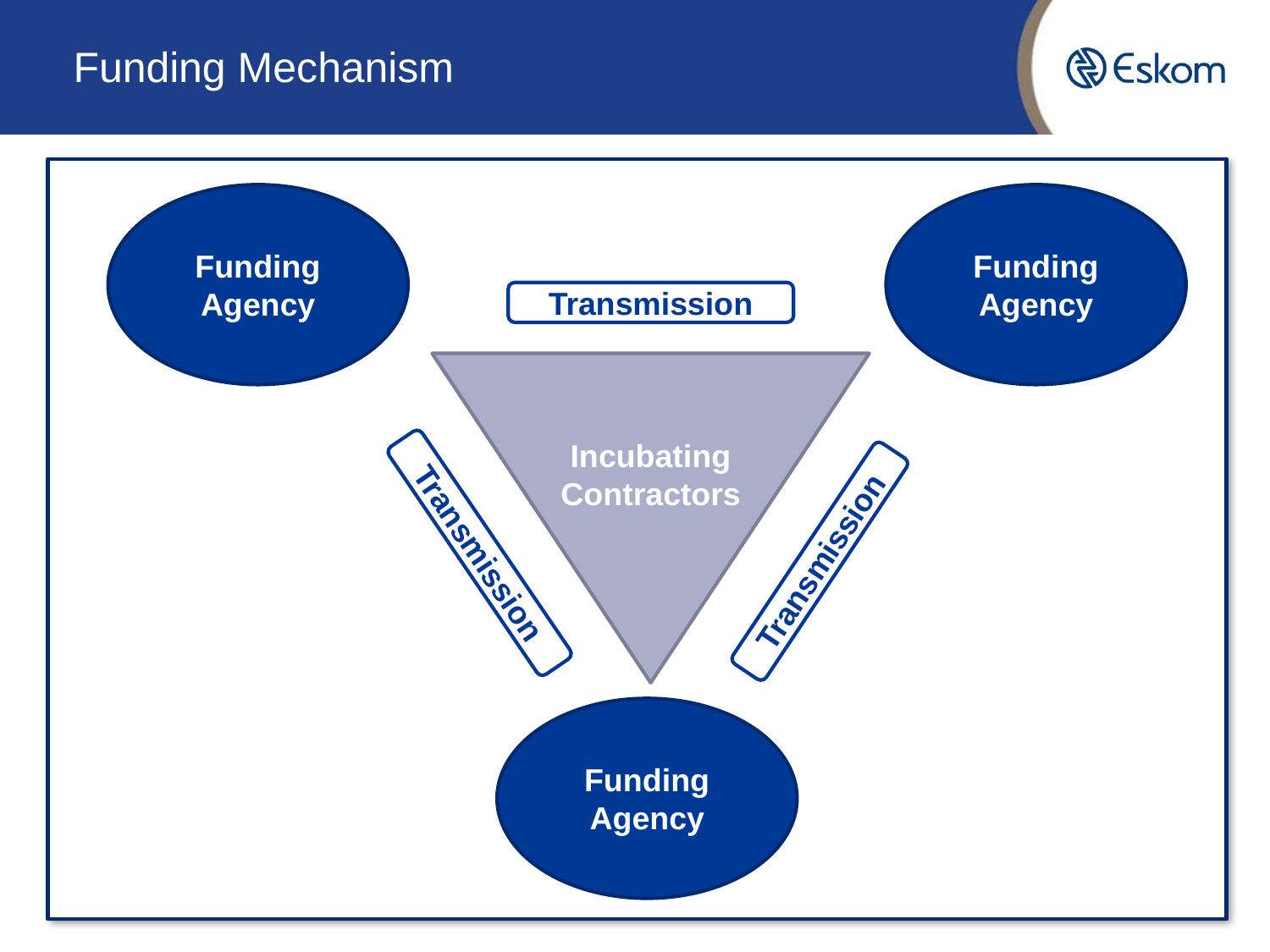

# Funding Mechanism

Funding Agency
Funding Agency
Transmission

Incubating Contractors
Transmission
Transmission
Funding Agency